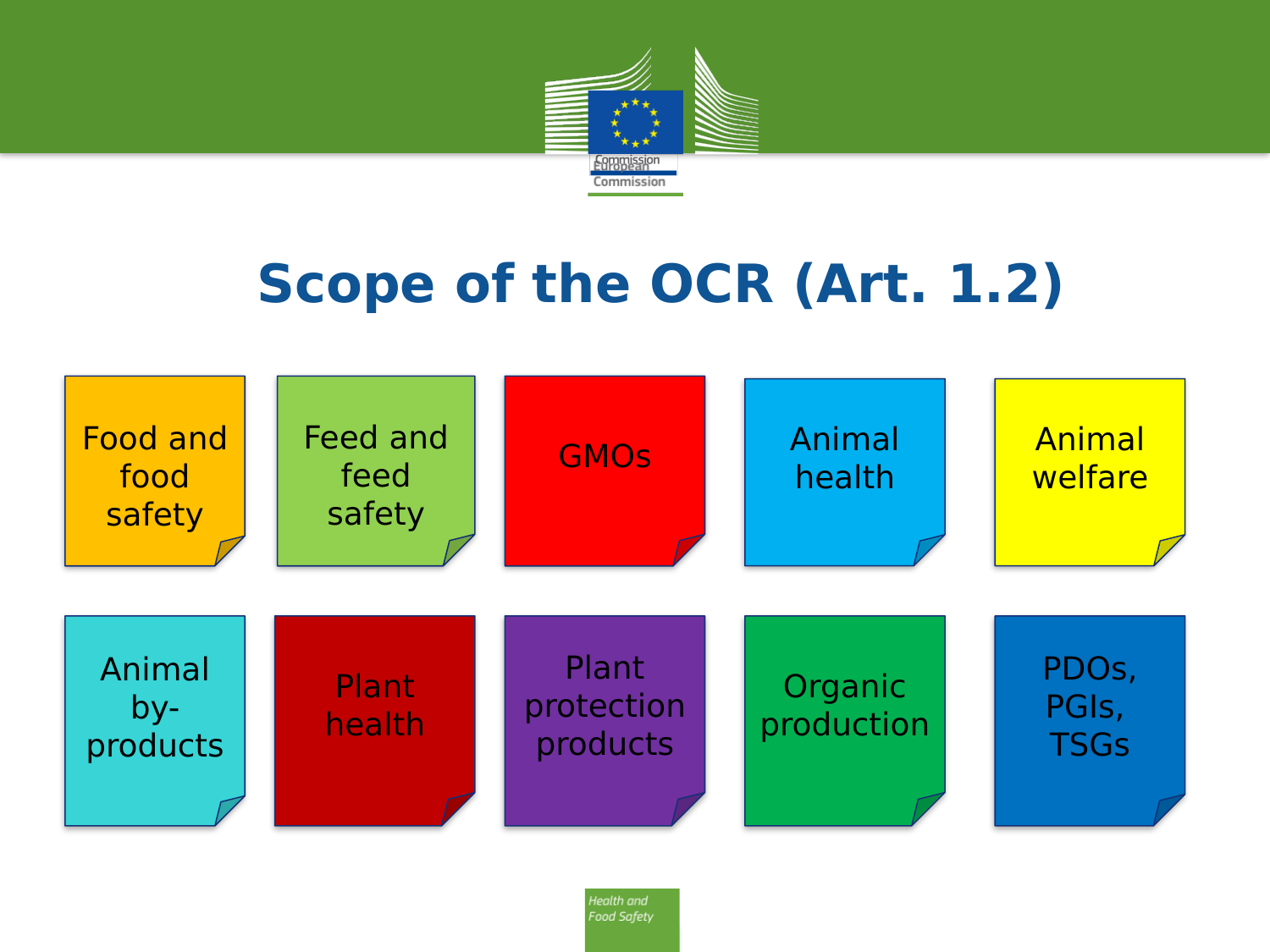

# Scope of the OCR (Art. 1.2)

Food and food safety

Feed and feed safety
GMOs
Animal health
Animal welfare
Animal by-products
Plant health
Plant protection products
Organic production
PDOs, PGIs,
TSGs